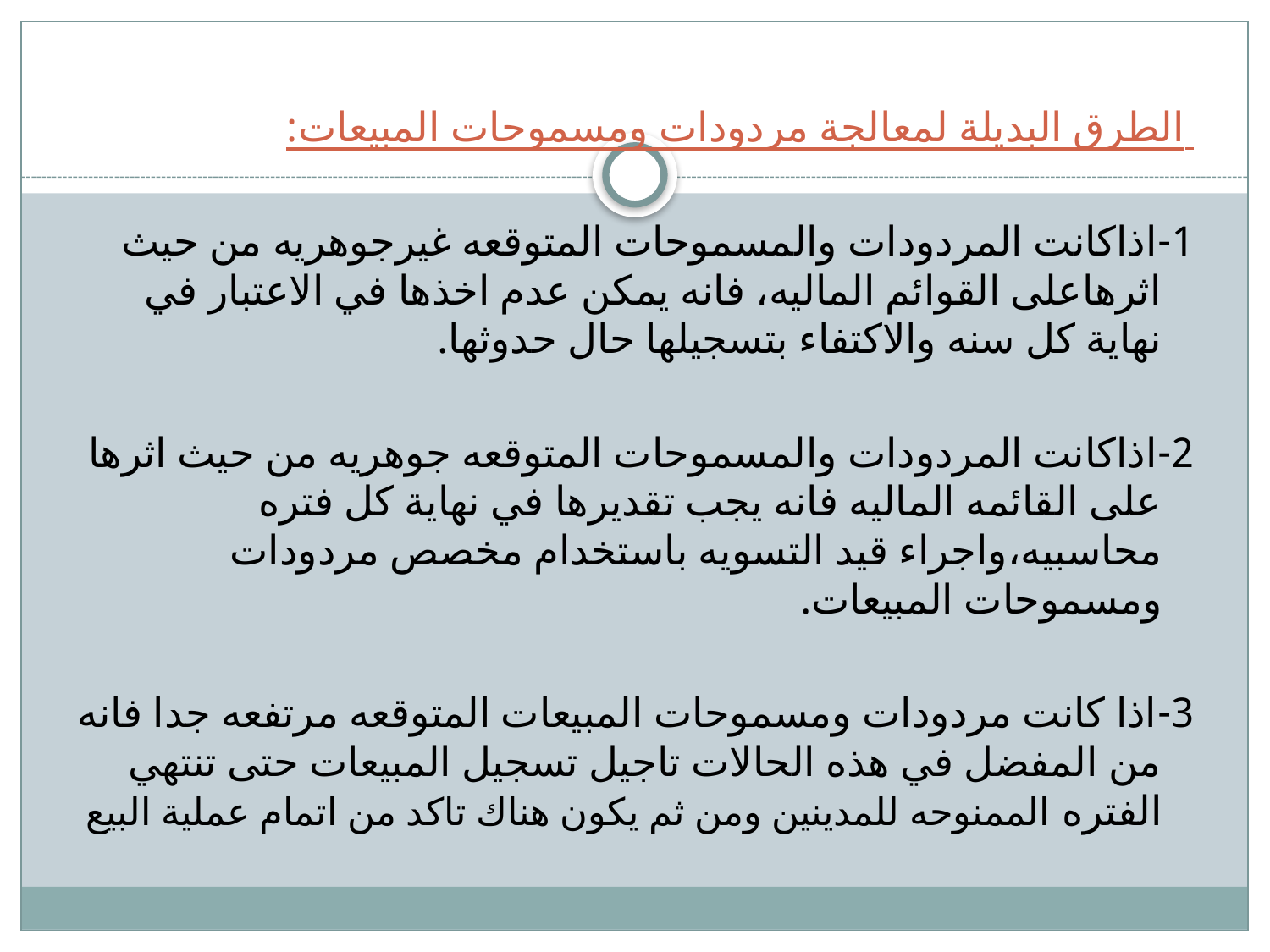

الطرق البديلة لمعالجة مردودات ومسموحات المبيعات:

1-اذاكانت المردودات والمسموحات المتوقعه غيرجوهريه من حيث اثرهاعلى القوائم الماليه، فانه يمكن عدم اخذها في الاعتبار في نهاية كل سنه والاكتفاء بتسجيلها حال حدوثها.

2-اذاكانت المردودات والمسموحات المتوقعه جوهريه من حيث اثرها على القائمه الماليه فانه يجب تقديرها في نهاية كل فتره محاسبيه،واجراء قيد التسويه باستخدام مخصص مردودات ومسموحات المبيعات.

3-اذا كانت مردودات ومسموحات المبيعات المتوقعه مرتفعه جدا فانه من المفضل في هذه الحالات تاجيل تسجيل المبيعات حتى تنتهي الفتره الممنوحه للمدينين ومن ثم يكون هناك تاكد من اتمام عملية البيع